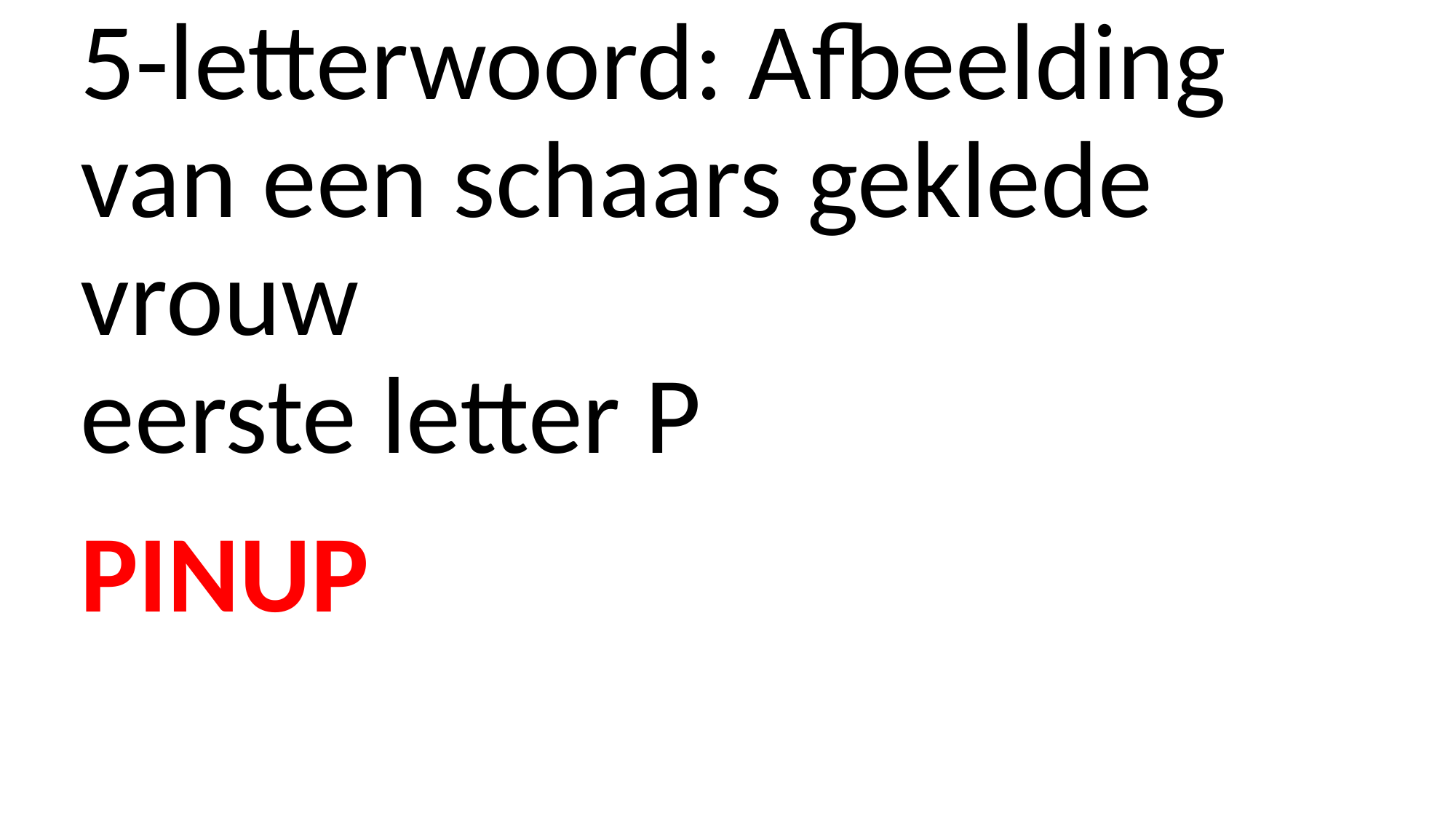

# 5-letterwoord: Afbeelding van een schaars geklede vrouw eerste letter P
PINUP